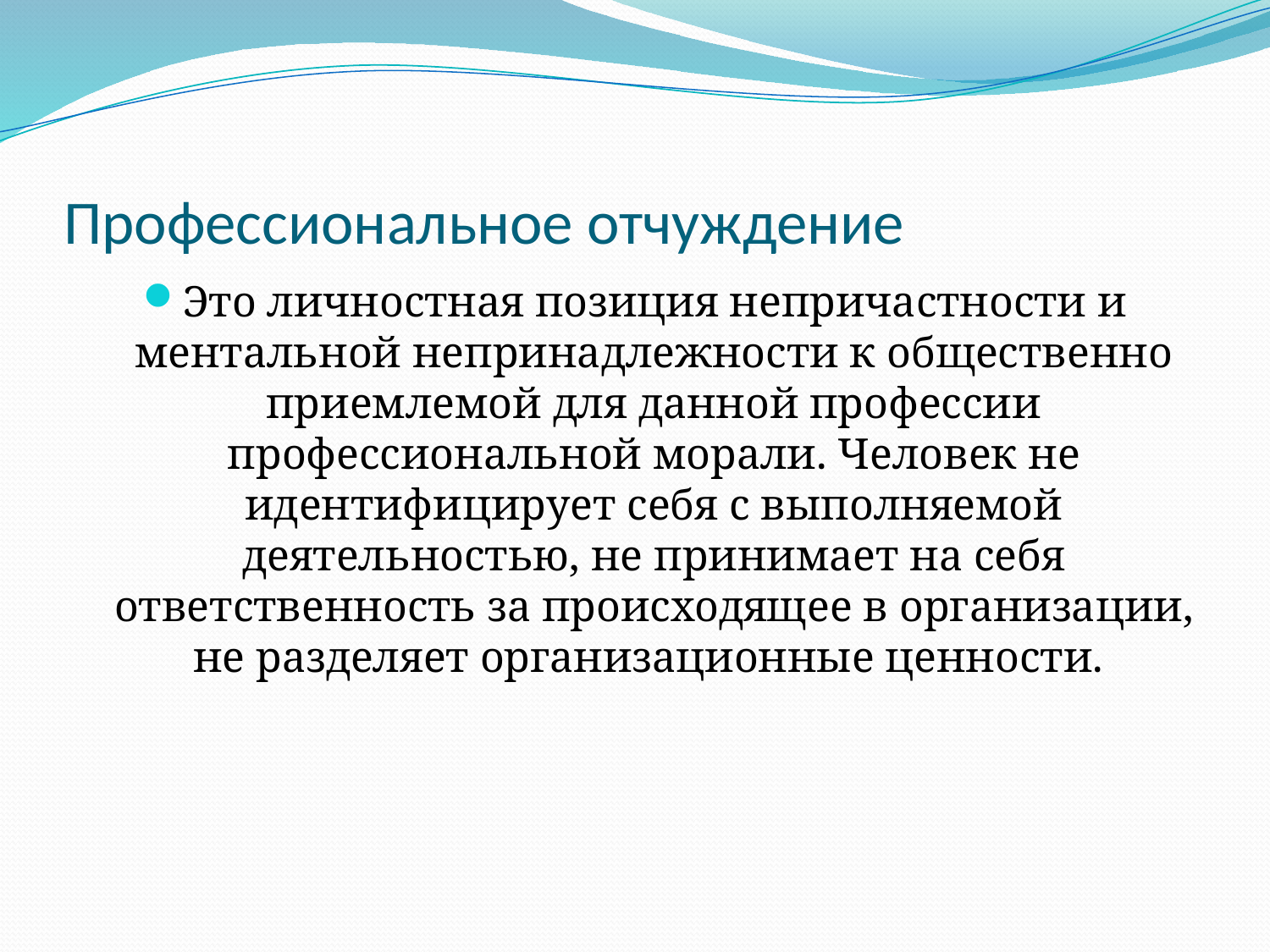

# Профессиональное отчуждение
Это личностная позиция непричастности и ментальной непринадлежности к общественно приемлемой для данной профессии профессиональной морали. Человек не идентифицирует себя с выполняемой деятельностью, не принимает на себя ответственность за происходящее в организации, не разделяет организационные ценности.